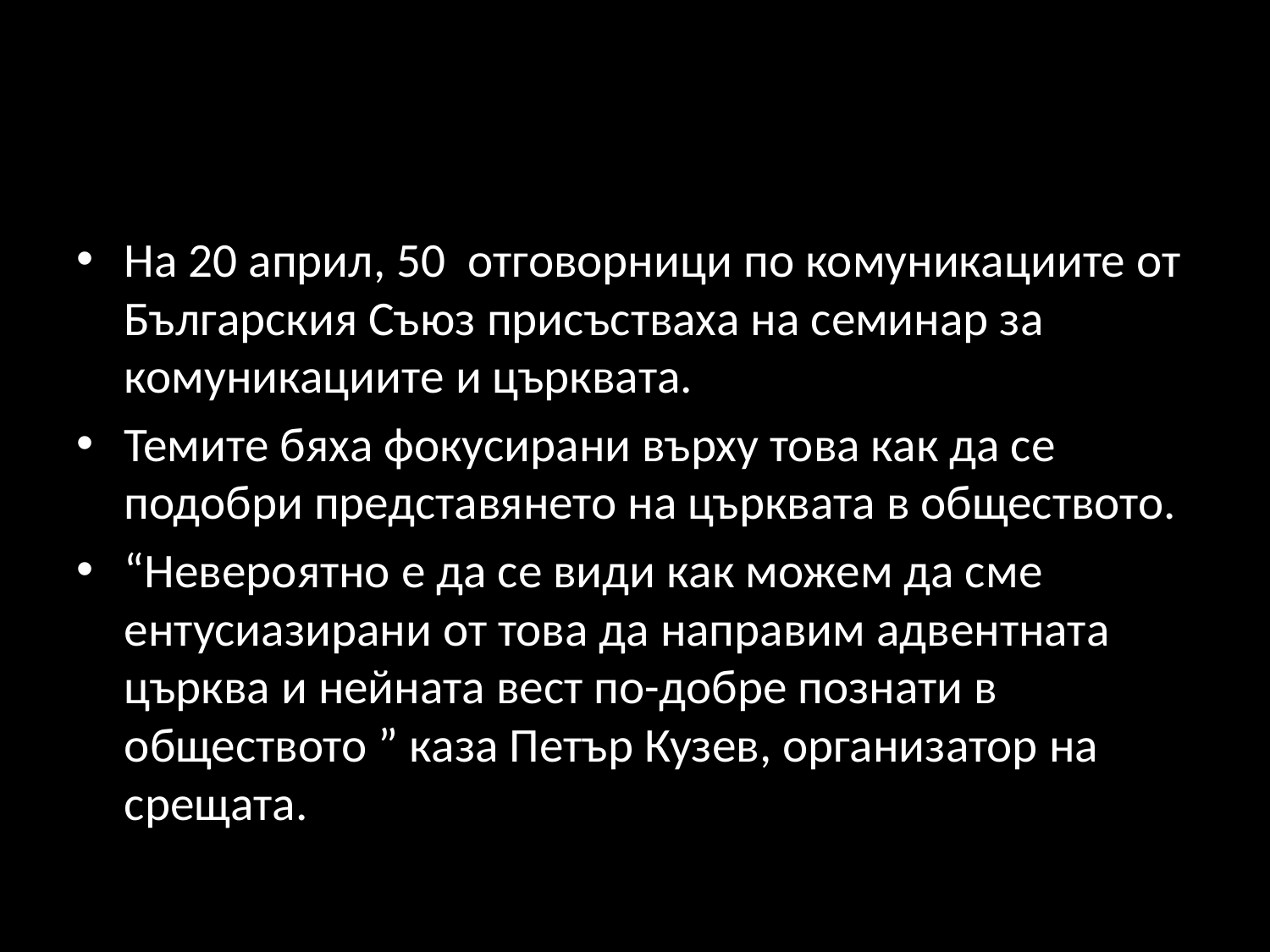

#
На 20 април, 50  отговорници по комуникациите от Българския Съюз присъстваха на семинар за комуникациите и църквата.
Темите бяха фокусирани върху това как да се подобри представянето на църквата в обществото.
“Невероятно е да се види как можем да сме ентусиазирани от това да направим адвентната църква и нейната вест по-добре познати в обществото ” каза Петър Кузев, организатор на срещата.